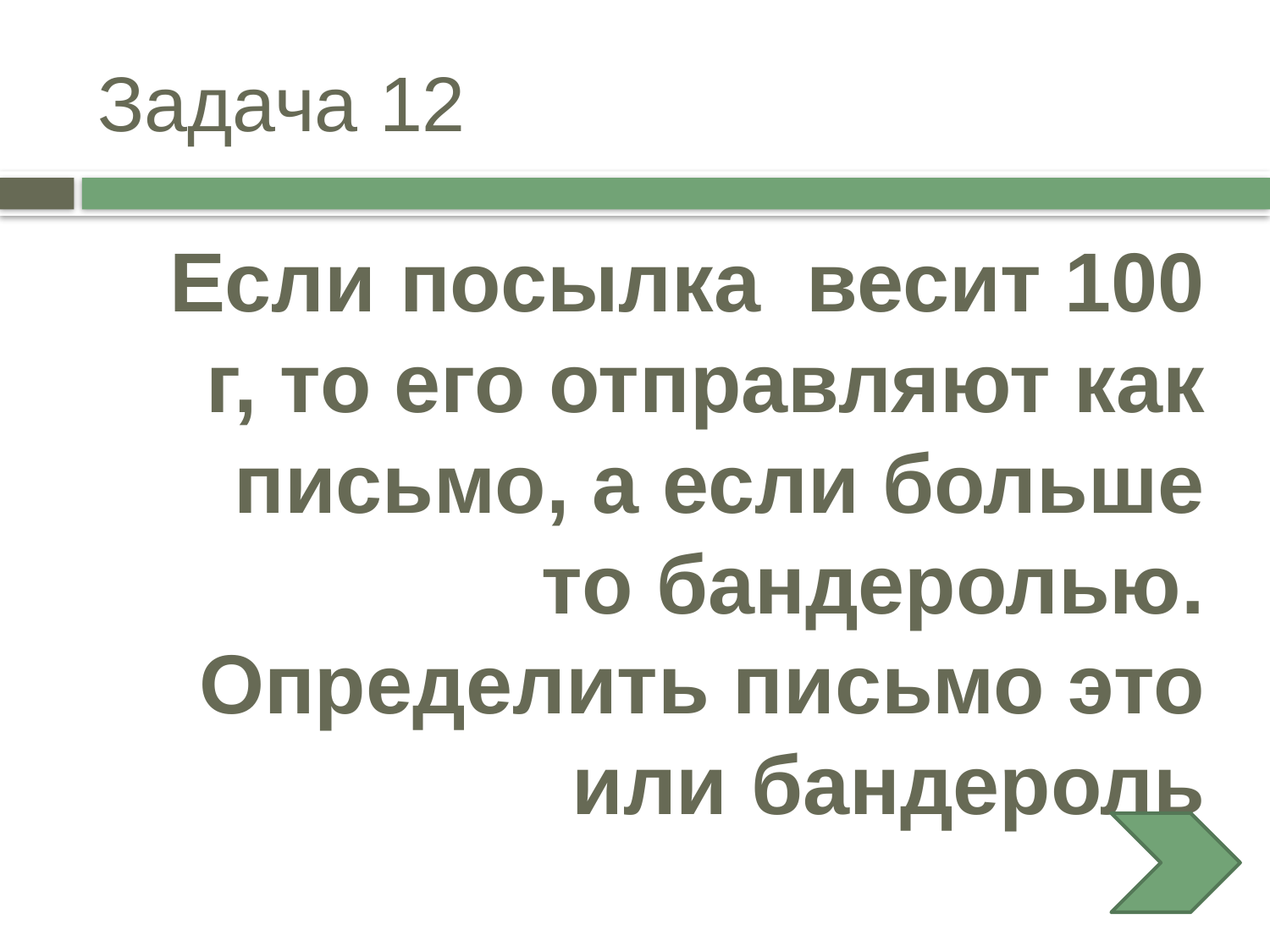

# Задача 12
    Если посылка  весит 100 г, то его отправляют как письмо, а если больше то бандеролью. Определить письмо это или бандероль